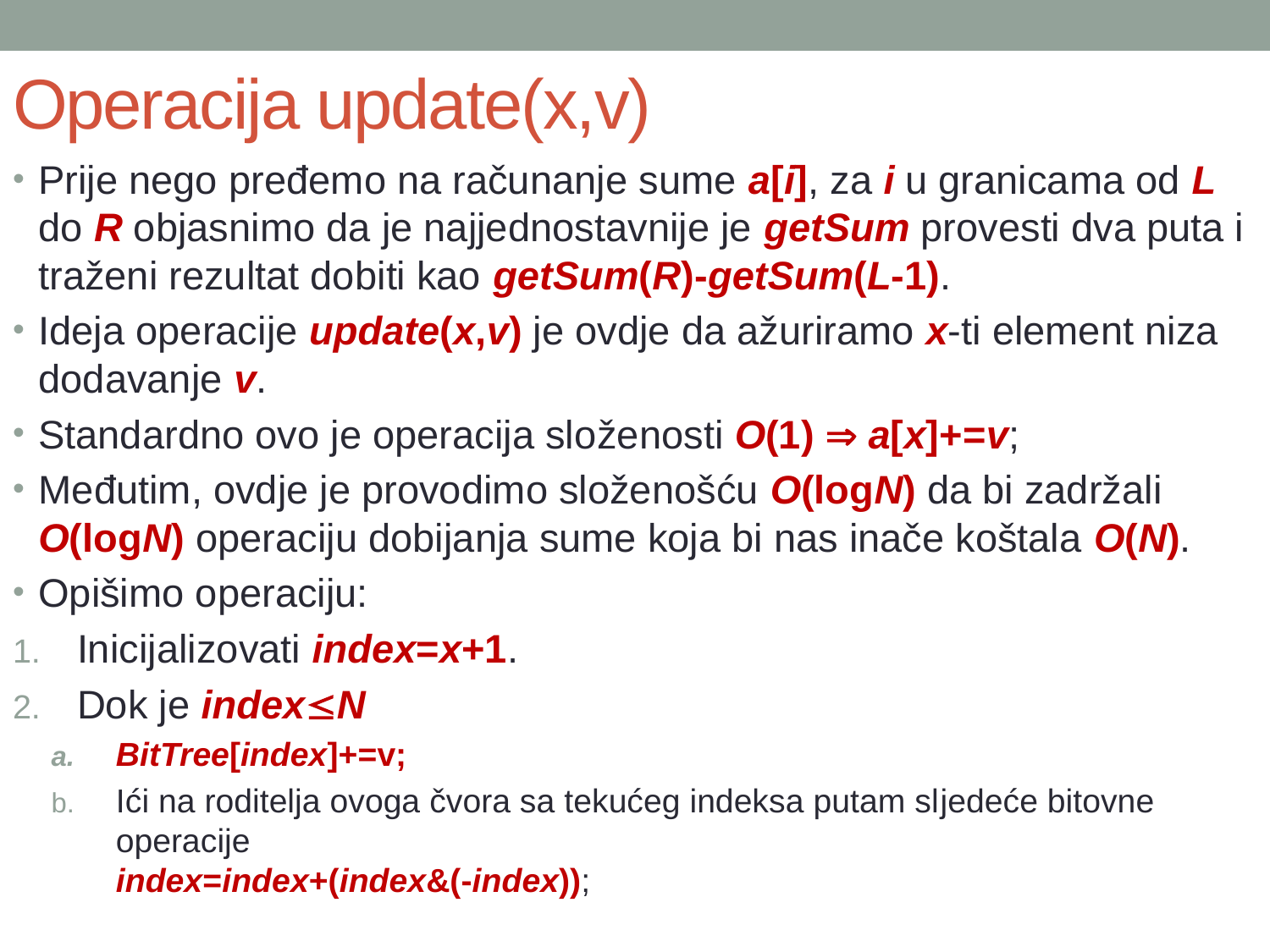

# Operacija update(x,v)
Prije nego pređemo na računanje sume a[i], za i u granicama od L do R objasnimo da je najjednostavnije je getSum provesti dva puta i traženi rezultat dobiti kao getSum(R)-getSum(L-1).
Ideja operacije update(x,v) je ovdje da ažuriramo x-ti element niza dodavanje v.
Standardno ovo je operacija složenosti O(1) ⇒ a[x]+=v;
Međutim, ovdje je provodimo složenošću O(logN) da bi zadržali O(logN) operaciju dobijanja sume koja bi nas inače koštala O(N).
Opišimo operaciju:
Inicijalizovati index=x+1.
Dok je index≤N
BitTree[index]+=v;
Ići na roditelja ovoga čvora sa tekućeg indeksa putam sljedeće bitovne operacije
index=index+(index&(-index));